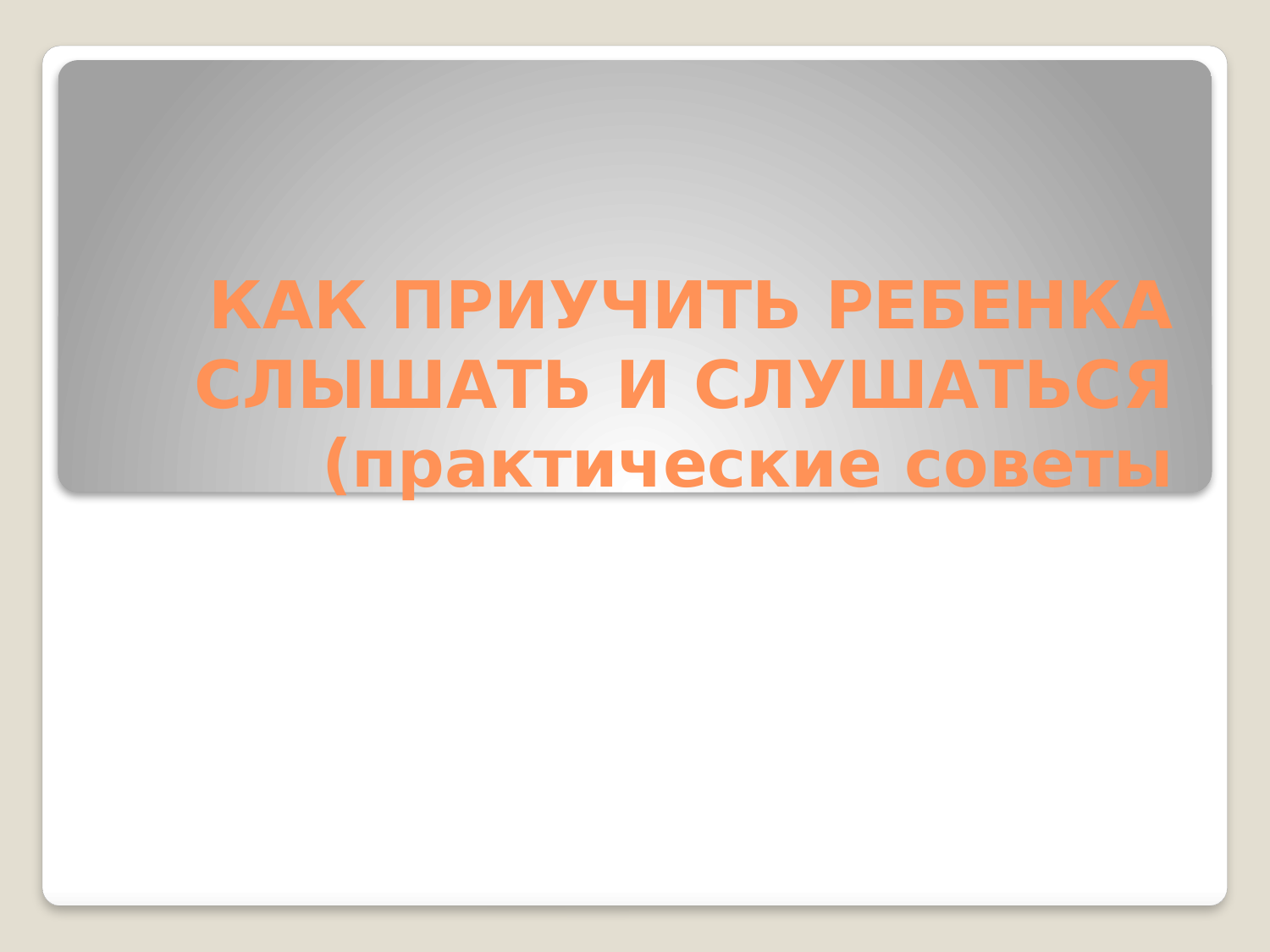

# КАК ПРИУЧИТЬ РЕБЕНКА СЛЫШАТЬ И СЛУШАТЬСЯ (практические советы